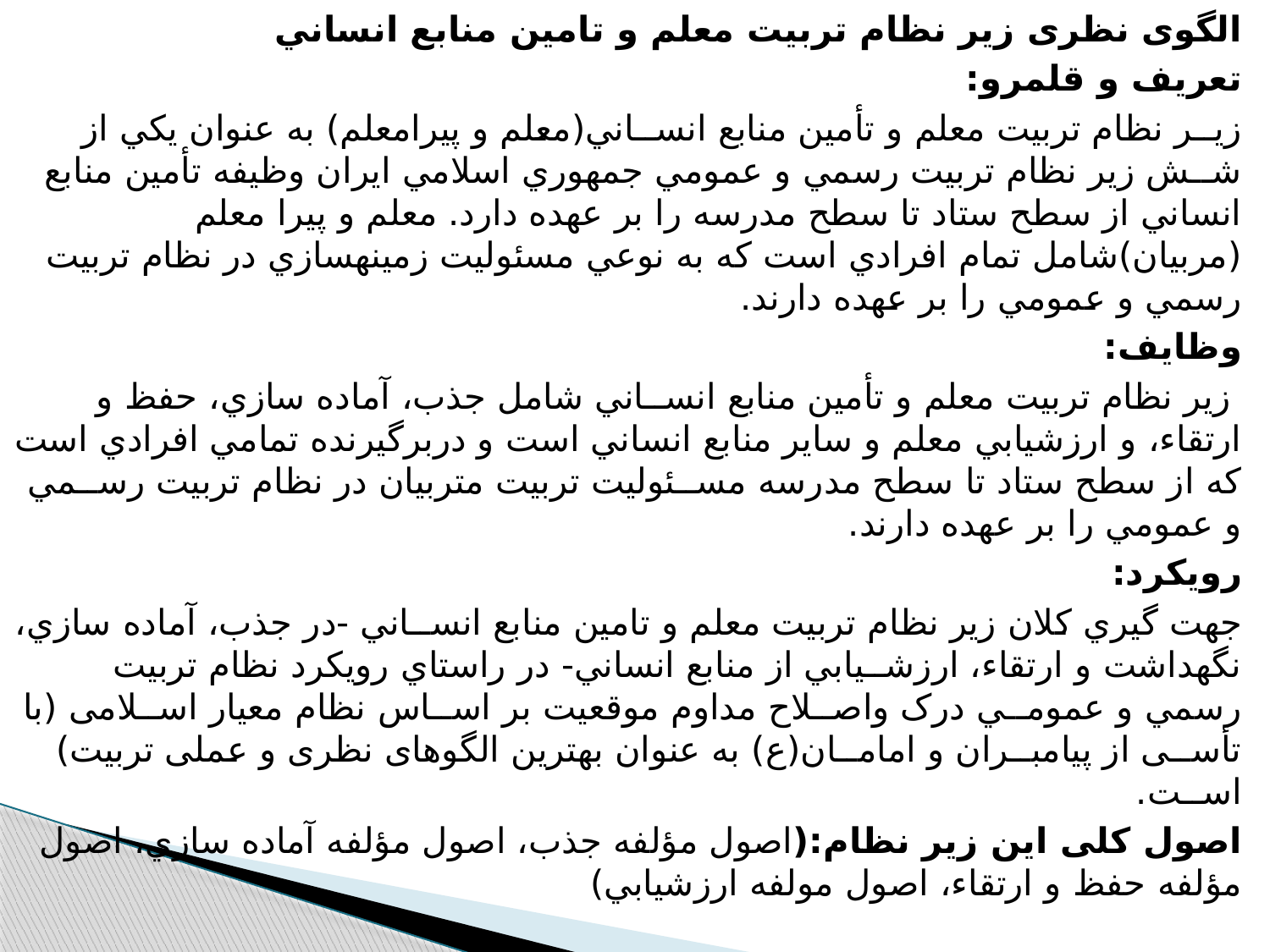

الگوی نظری زير نظام تربيت معلم و تامين منابع انساني
تعریف و قلمرو:
زيــر نظام تربيت معلم و تأمين منابع انســاني(معلم و پيرامعلم) به عنوان يكي از شــش زير نظام تربيت رسمي و عمومي جمهوري اسلامي ايران وظيفه تأمين منابع انساني از سطح ستاد تا سطح مدرسه را بر عهده دارد. معلم و پيرا معلم (مربيان)شامل تمام افرادي است كه به نوعي مسئوليت زمينهسازي در نظام تربيت رسمي و عمومي را بر عهده دارند.
وظايف:
 زير نظام تربيت معلم و تأمين منابع انســاني شامل جذب، آماده سازي، حفظ و ارتقاء، و ارزشيابي معلم و ساير منابع انساني است و دربرگيرنده تمامي افرادي است که از سطح ستاد تا سطح مدرسه مســئوليت تربيت متربيان در نظام تربيت رســمي و عمومي را بر عهده دارند.
رويکرد:
جهت گيري كلان زير نظام تربيت معلم و تامين منابع انســاني -در جذب، آماده سازي، نگهداشت و ارتقاء، ارزشــيابي از منابع انساني- در راستاي رويكرد نظام تربيت رسمي و عمومــي درک واصــلاح مداوم موقعيت بر اســاس نظام معيار اســلامی (با تأســی از پيامبــران و امامــان(ع) به عنوان بهترين الگوهای نظری و عملی تربيت) اســت.
اصول کلی این زیر نظام:(اصول مؤلفه جذب، اصول مؤلفه آماده سازي، اصول مؤلفه حفظ و ارتقاء، اصول مولفه ارزشيابي)